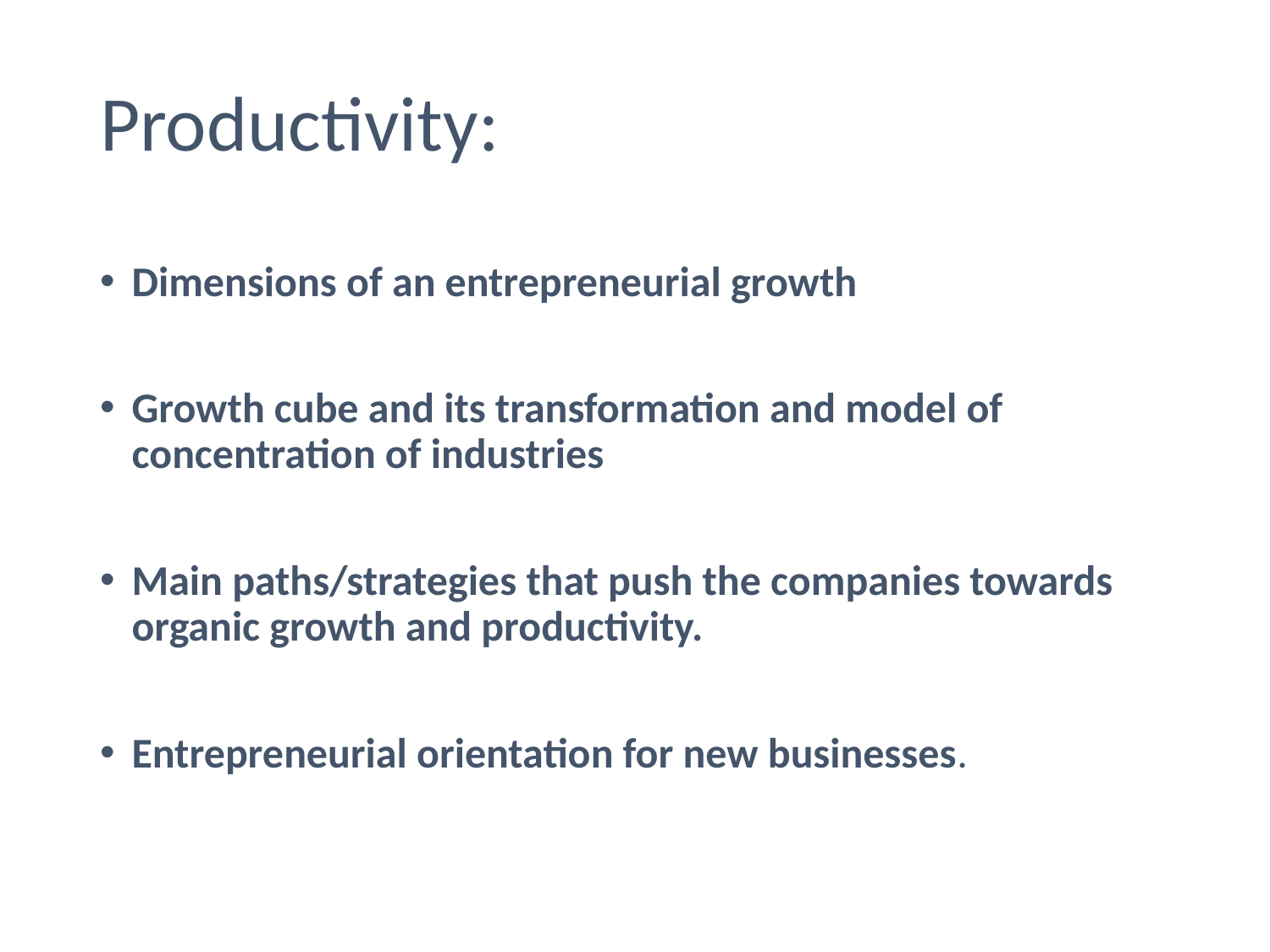

# Productivity:
Dimensions of an entrepreneurial growth

Growth cube and its transformation and model of concentration of industries

Main paths/strategies that push the companies towards organic growth and productivity.

Entrepreneurial orientation for new businesses.